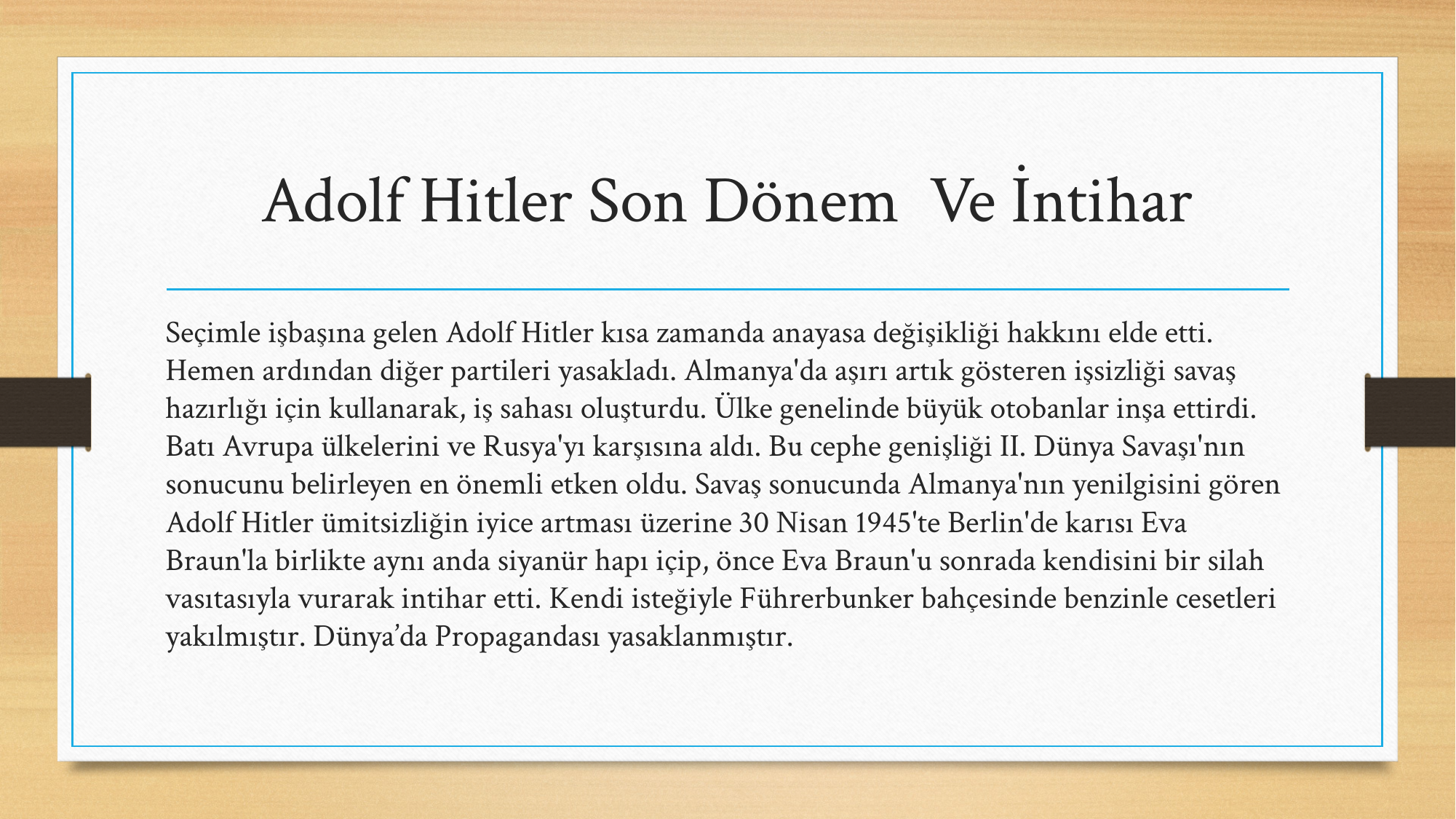

# Adolf Hitler Son Dönem  Ve İntihar
Seçimle işbaşına gelen Adolf Hitler kısa zamanda anayasa değişikliği hakkını elde etti. Hemen ardından diğer partileri yasakladı. Almanya'da aşırı artık gösteren işsizliği savaş hazırlığı için kullanarak, iş sahası oluşturdu. Ülke genelinde büyük otobanlar inşa ettirdi. Batı Avrupa ülkelerini ve Rusya'yı karşısına aldı. Bu cephe genişliği II. Dünya Savaşı'nın sonucunu belirleyen en önemli etken oldu. Savaş sonucunda Almanya'nın yenilgisini gören Adolf Hitler ümitsizliğin iyice artması üzerine 30 Nisan 1945'te Berlin'de karısı Eva Braun'la birlikte aynı anda siyanür hapı içip, önce Eva Braun'u sonrada kendisini bir silah vasıtasıyla vurarak intihar etti. Kendi isteğiyle Führerbunker bahçesinde benzinle cesetleri yakılmıştır. Dünya’da Propagandası yasaklanmıştır.